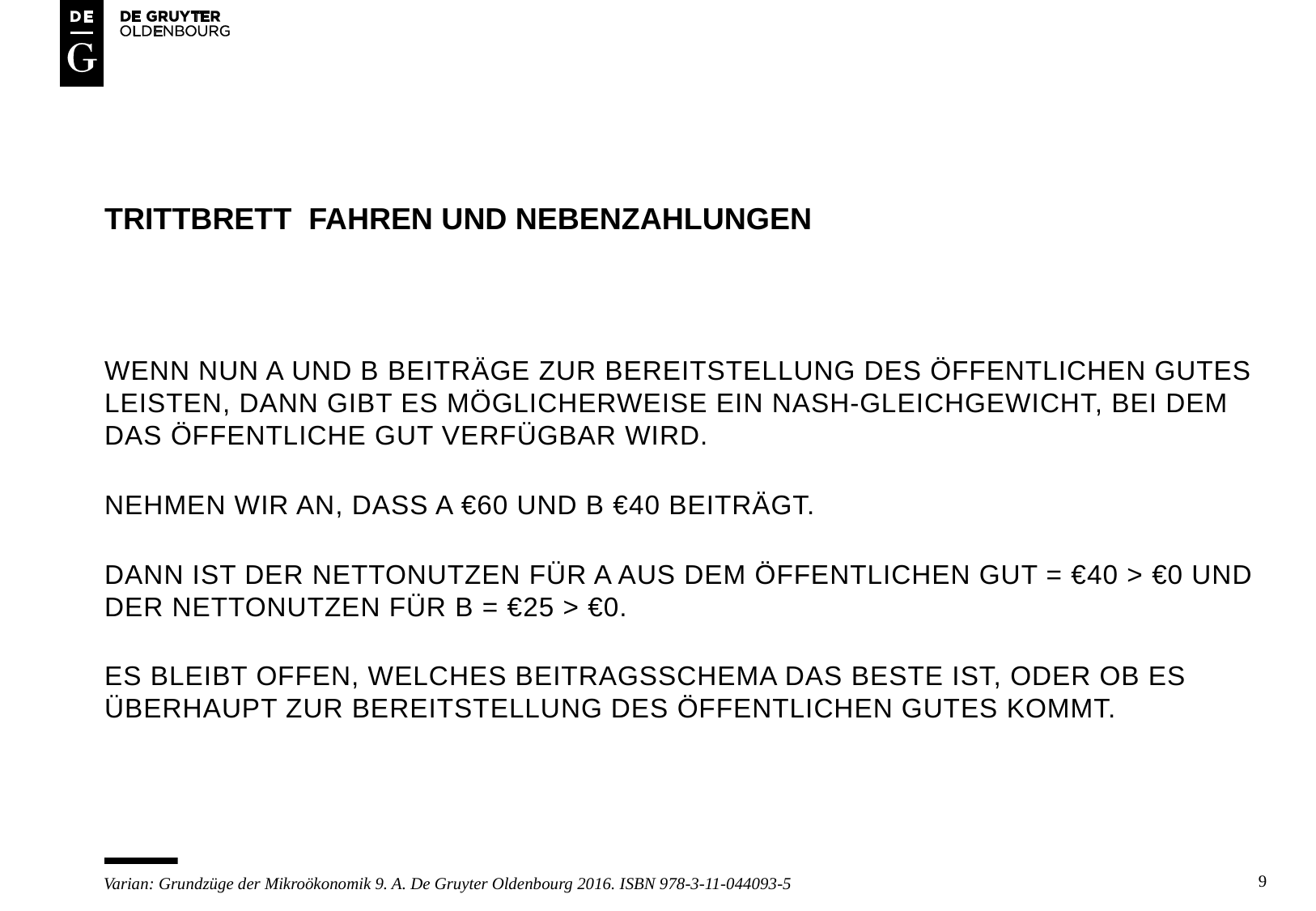

# Trittbrett  fahren und nebenzahlungen

Wenn nun a und b beiträge zur bereitstellung des öffentlichen gutes leisten, dann gibt es möglicherweise ein nash-gleichgewicht, bei dem das öffentliche gut verfügbar wird.
Nehmen wir an, dass A €60 und B €40 beiträgt.
Dann ist der nettonutzen für A aus dem öffentlichen gut = €40 > €0 Und der nettonutzen für b = €25 > €0.
ES BLEIBT OFFEN, WELCHES BEITRAGSSCHEMA DAS BESTE IST, ODER OB ES ÜBERHAUPT ZUR BEREITSTELLUNG DES ÖFFENTLICHEN GUTES KOMMT.

9
Varian: Grundzüge der Mikroökonomik 9. A. De Gruyter Oldenbourg 2016. ISBN 978-3-11-044093-5